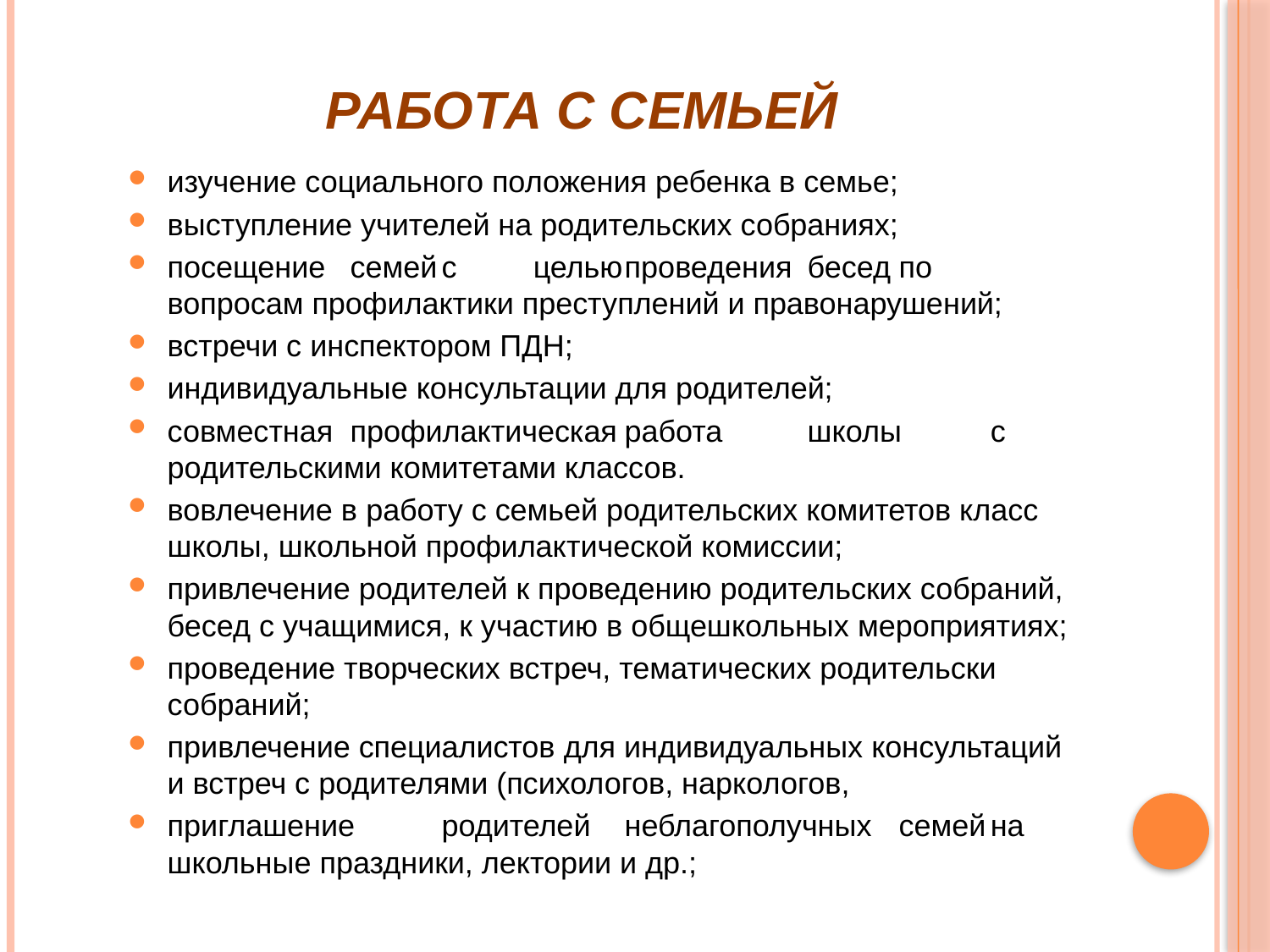

# Работа с семьей
изучение социального положения ребенка в семье;
выступление учителей на родительских собраниях;
посещение	семей	с	целью	проведения	бесед	по	вопросам профилактики преступлений и правонарушений;
встречи с инспектором ПДН;
индивидуальные консультации для родителей;
совместная	профилактическая	работа	школы	с	родительскими комитетами классов.
вовлечение в работу с семьей родительских комитетов класс школы, школьной профилактической комиссии;
привлечение родителей к проведению родительских собраний, бесед с учащимися, к участию в общешкольных мероприятиях;
проведение творческих встреч, тематических родительски собраний;
привлечение специалистов для индивидуальных консультаций и встреч с родителями (психологов, наркологов,
приглашение	родителей	неблагополучных	семей	на	школьные праздники, лектории и др.;